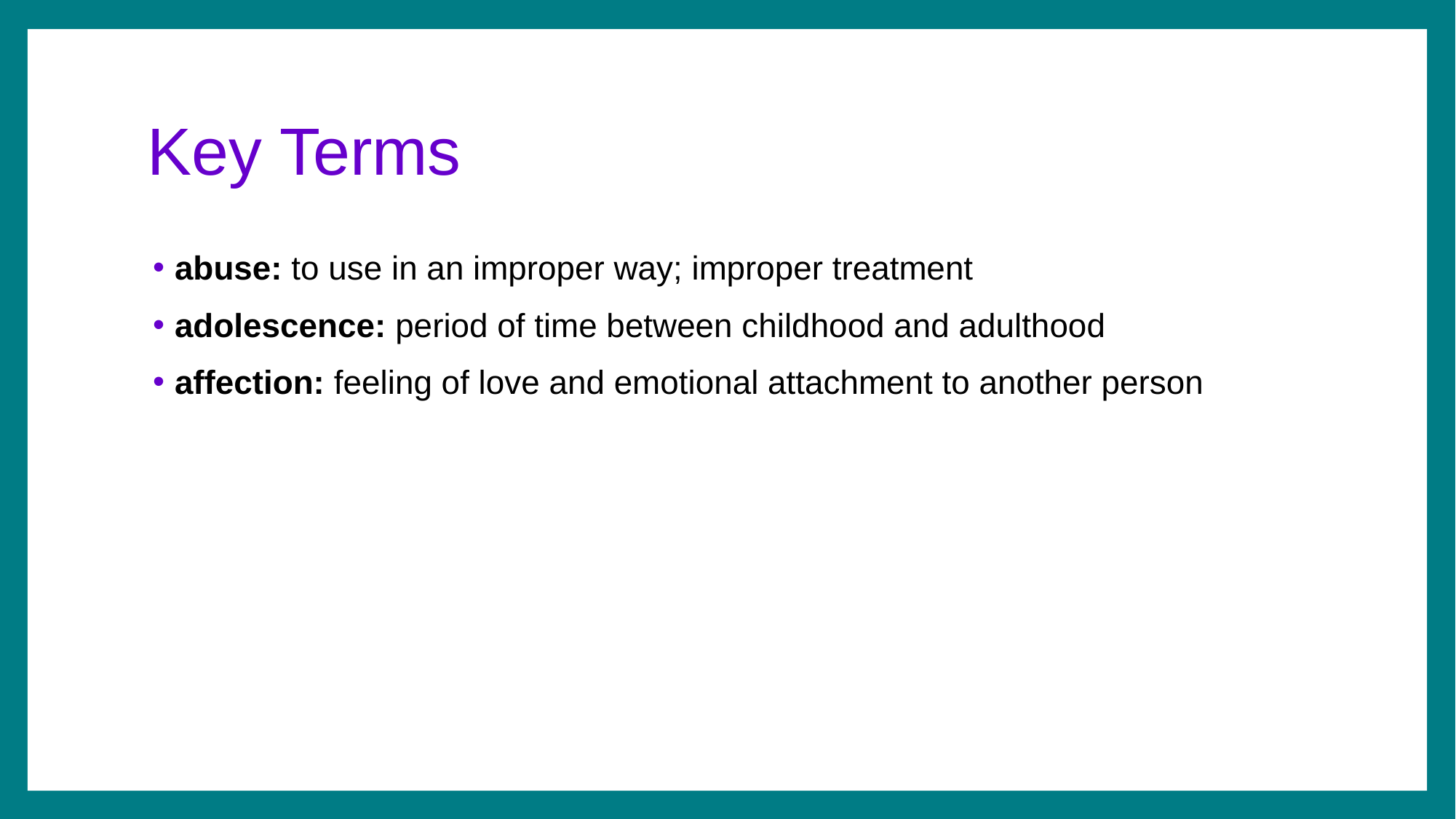

# Key Terms
abuse: to use in an improper way; improper treatment
adolescence: period of time between childhood and adulthood
affection: feeling of love and emotional attachment to another person